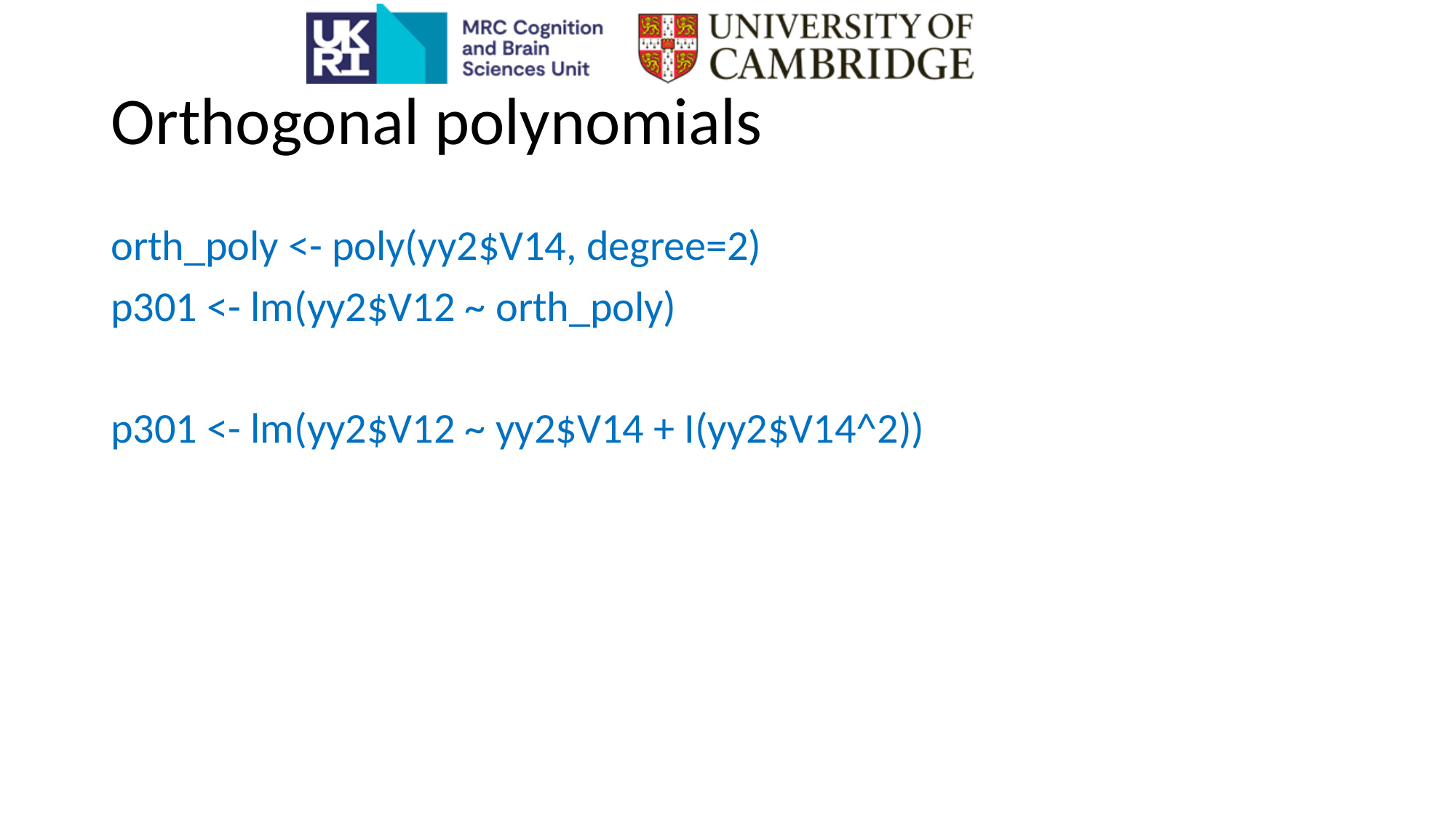

# Orthogonal polynomials
orth_poly <- poly(yy2$V14, degree=2)
p301 <- lm(yy2$V12 ~ orth_poly)

p301 <- lm(yy2$V12 ~ yy2$V14 + I(yy2$V14^2))